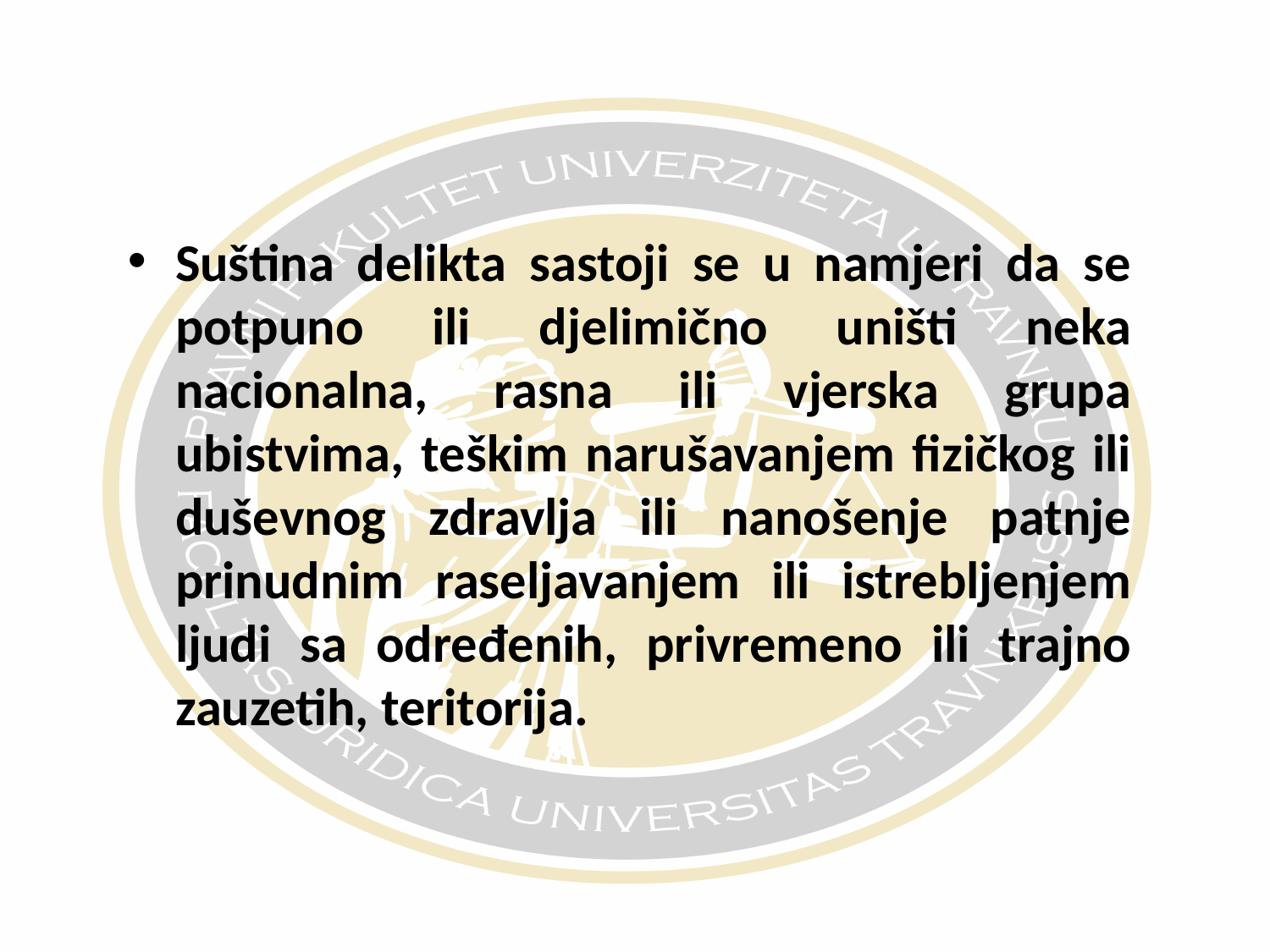

#
Suština delikta sastoji se u namjeri da se potpuno ili djelimično uništi neka nacionalna, rasna ili vjerska grupa ubistvima, teškim narušavanjem fizičkog ili duševnog zdravlja ili nanošenje patnje prinudnim raseljavanjem ili istrebljenjem ljudi sa određenih, privremeno ili trajno zauzetih, teritorija.